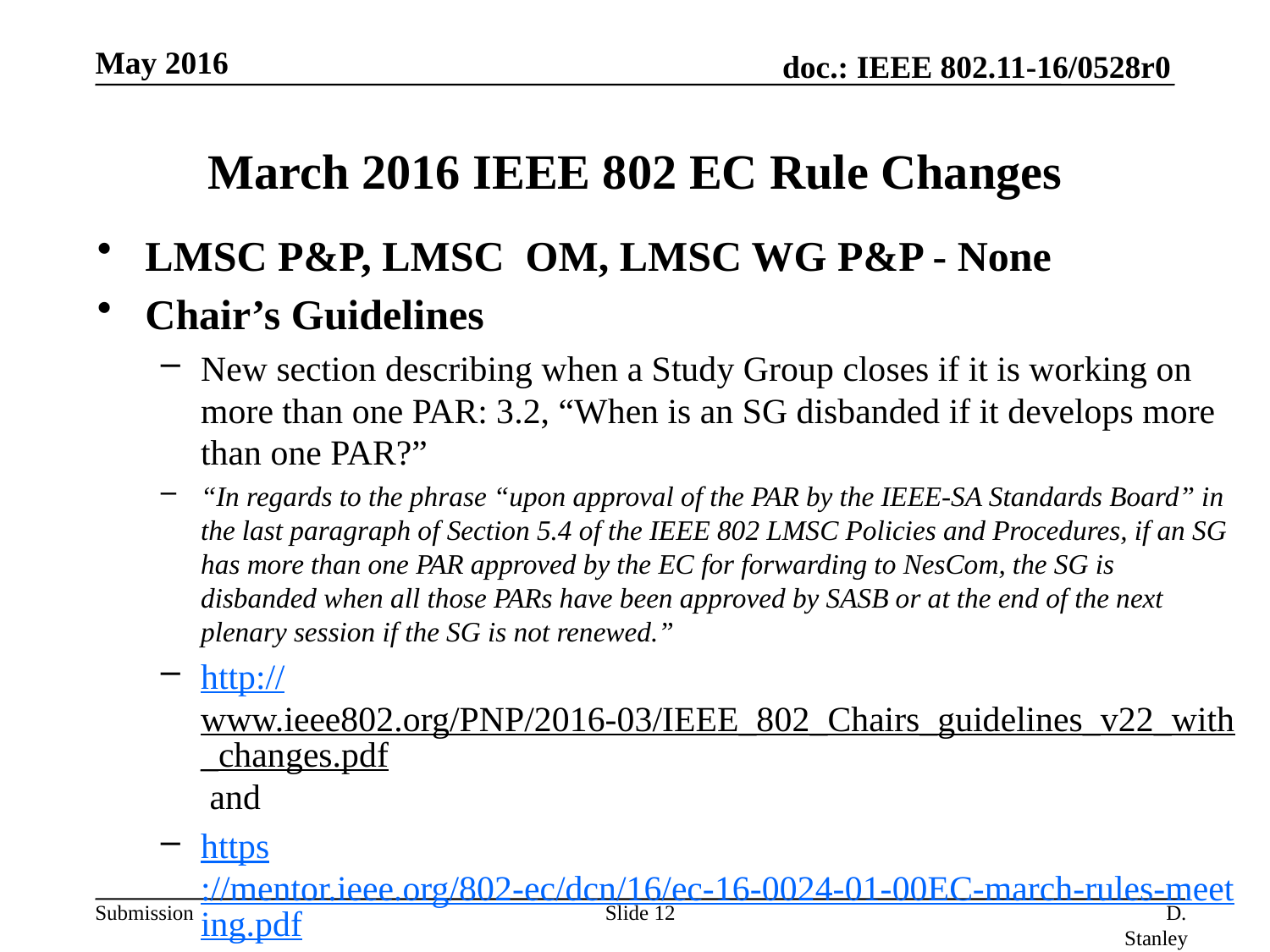

May 2016
# March 2016 IEEE 802 EC Rule Changes
LMSC P&P, LMSC  OM, LMSC WG P&P - None
Chair’s Guidelines
New section describing when a Study Group closes if it is working on more than one PAR: 3.2, “When is an SG disbanded if it develops more than one PAR?”
“In regards to the phrase “upon approval of the PAR by the IEEE-SA Standards Board” in the last paragraph of Section 5.4 of the IEEE 802 LMSC Policies and Procedures, if an SG has more than one PAR approved by the EC for forwarding to NesCom, the SG is disbanded when all those PARs have been approved by SASB or at the end of the next plenary session if the SG is not renewed.”
http://www.ieee802.org/PNP/2016-03/IEEE_802_Chairs_guidelines_v22_with_changes.pdf and
https://mentor.ieee.org/802-ec/dcn/16/ec-16-0024-01-00EC-march-rules-meeting.pdf
Slide 12
D. Stanley, HP Enterprise